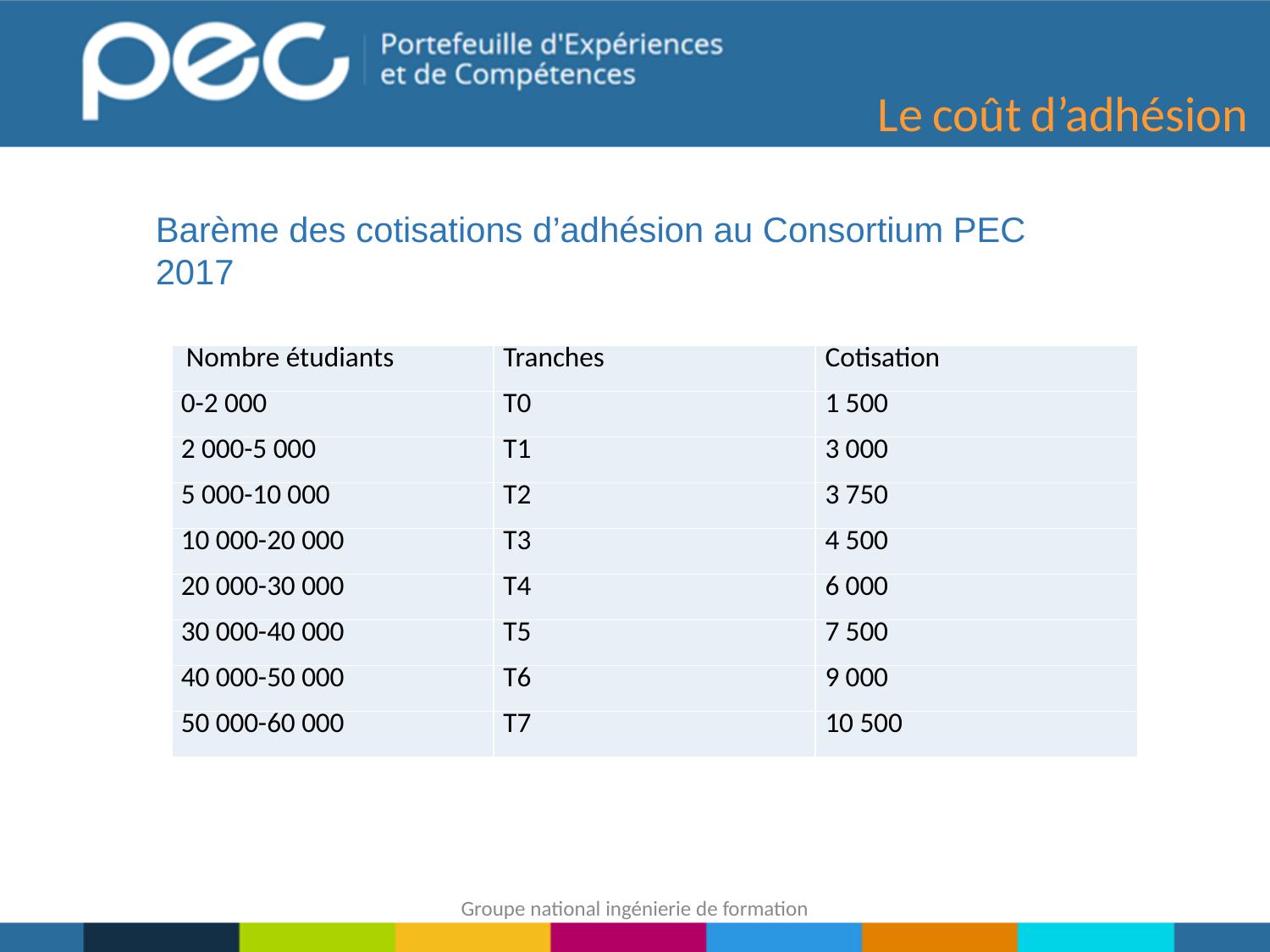

Le coût d’adhésion

Barème des cotisations d’adhésion au Consortium PEC 2017

| Nombre étudiants | Tranches | Cotisation |
| --- | --- | --- |
| 0-2 000 | T0 | 1 500 |
| 2 000-5 000 | T1 | 3 000 |
| 5 000-10 000 | T2 | 3 750 |
| 10 000-20 000 | T3 | 4 500 |
| 20 000-30 000 | T4 | 6 000 |
| 30 000-40 000 | T5 | 7 500 |
| 40 000-50 000 | T6 | 9 000 |
| 50 000-60 000 | T7 | 10 500 |

Groupe national ingénierie de formation